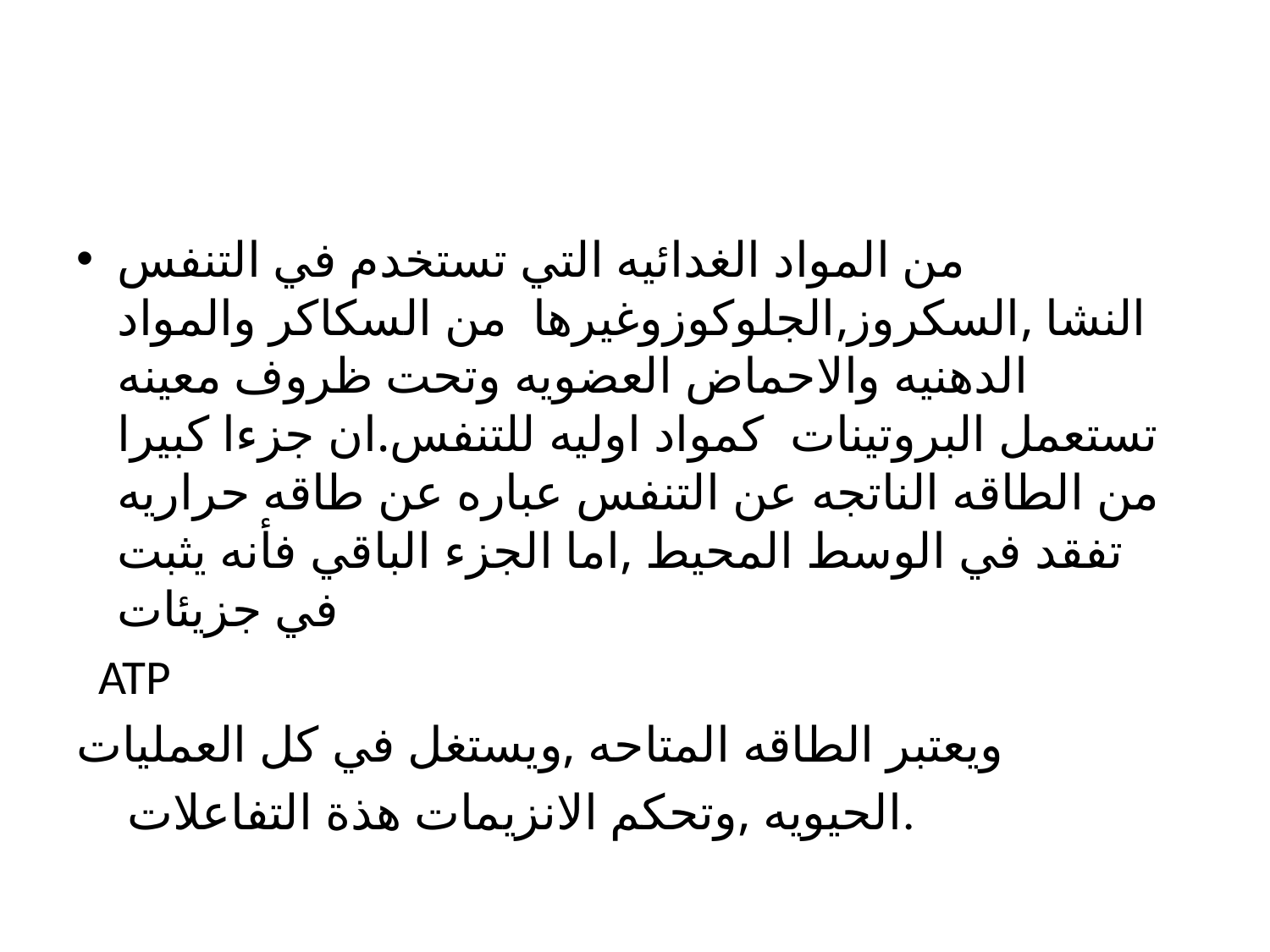

من المواد الغدائيه التي تستخدم في التنفس النشا ,السكروز,الجلوكوزوغيرها  من السكاكر والمواد الدهنيه والاحماض العضويه وتحت ظروف معينه تستعمل البروتينات  كمواد اوليه للتنفس.ان جزءا كبيرا من الطاقه الناتجه عن التنفس عباره عن طاقه حراريه تفقد في الوسط المحيط ,اما الجزء الباقي فأنه يثبت في جزيئات
  ATP
ويعتبر الطاقه المتاحه ,ويستغل في كل العمليات
    الحيويه ,وتحكم الانزيمات هذة التفاعلات.